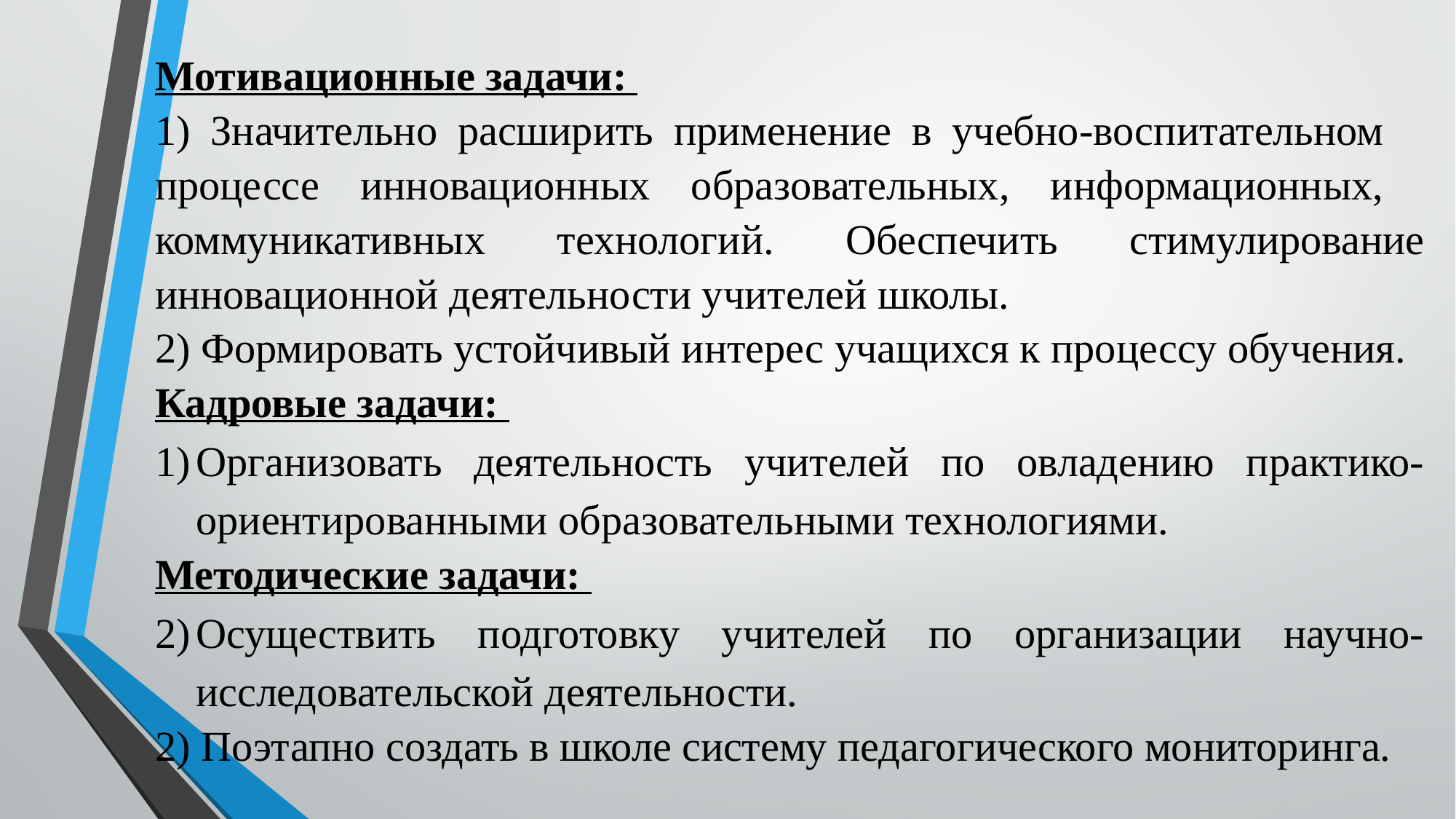

Мотивационные задачи:
1) Значительно расширить применение в учебно-воспитательном   процессе инновационных образовательных, информационных,  коммуникативных технологий. Обеспечить стимулирование инновационной деятельности учителей школы.
2) Формировать устойчивый интерес учащихся к процессу обучения.
Кадровые задачи:
Организовать деятельность учителей по овладению практико-ориентированными образовательными технологиями.
Методические задачи:
Осуществить подготовку учителей по организации научно-исследовательской деятельности.
2) Поэтапно создать в школе систему педагогического мониторинга.